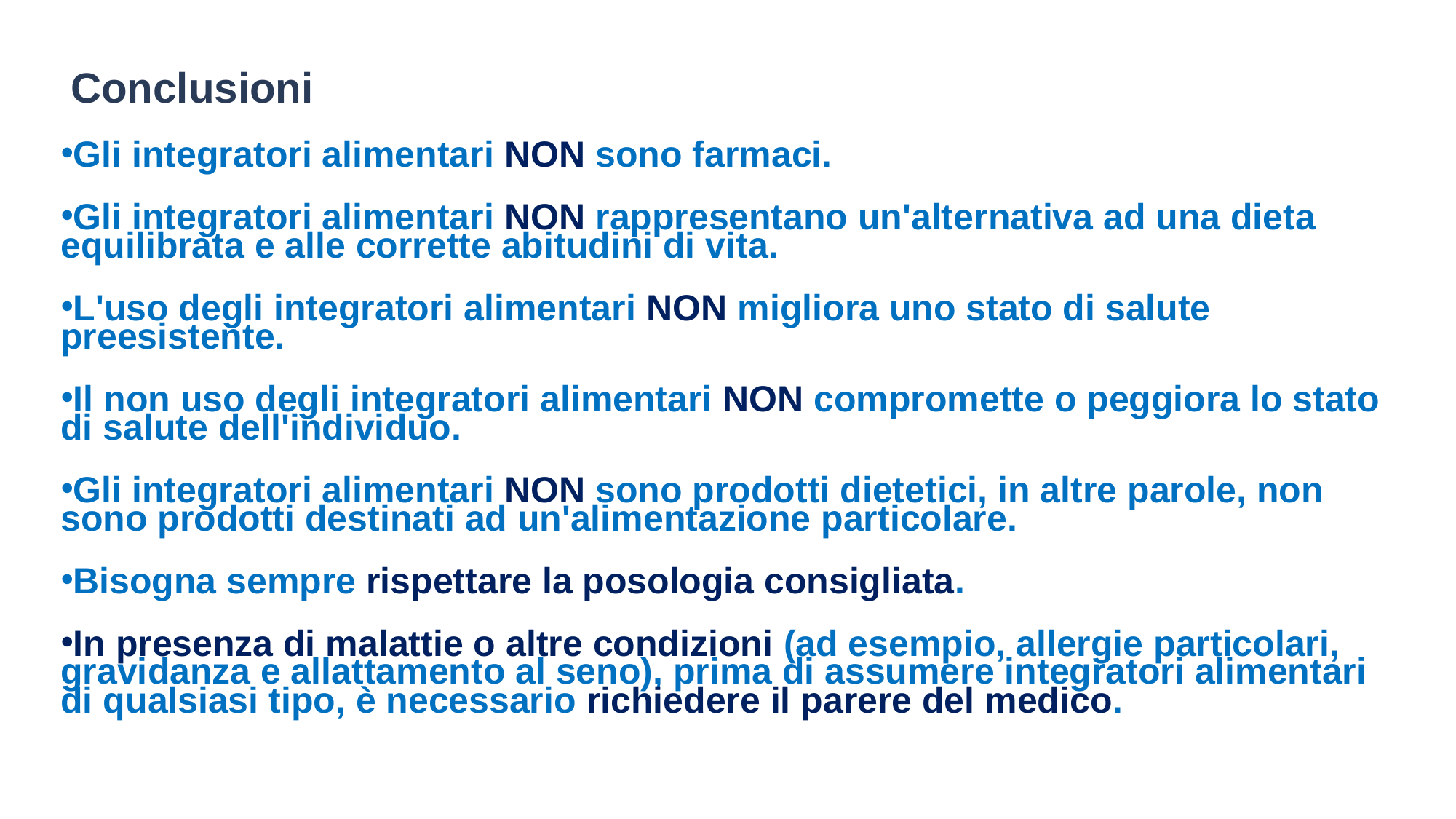

Conclusioni
Gli integratori alimentari NON sono farmaci.
Gli integratori alimentari NON rappresentano un'alternativa ad una dieta equilibrata e alle corrette abitudini di vita.
L'uso degli integratori alimentari NON migliora uno stato di salute preesistente.
Il non uso degli integratori alimentari NON compromette o peggiora lo stato di salute dell'individuo.
Gli integratori alimentari NON sono prodotti dietetici, in altre parole, non sono prodotti destinati ad un'alimentazione particolare.
Bisogna sempre rispettare la posologia consigliata.
In presenza di malattie o altre condizioni (ad esempio, allergie particolari, gravidanza e allattamento al seno), prima di assumere integratori alimentari di qualsiasi tipo, è necessario richiedere il parere del medico.